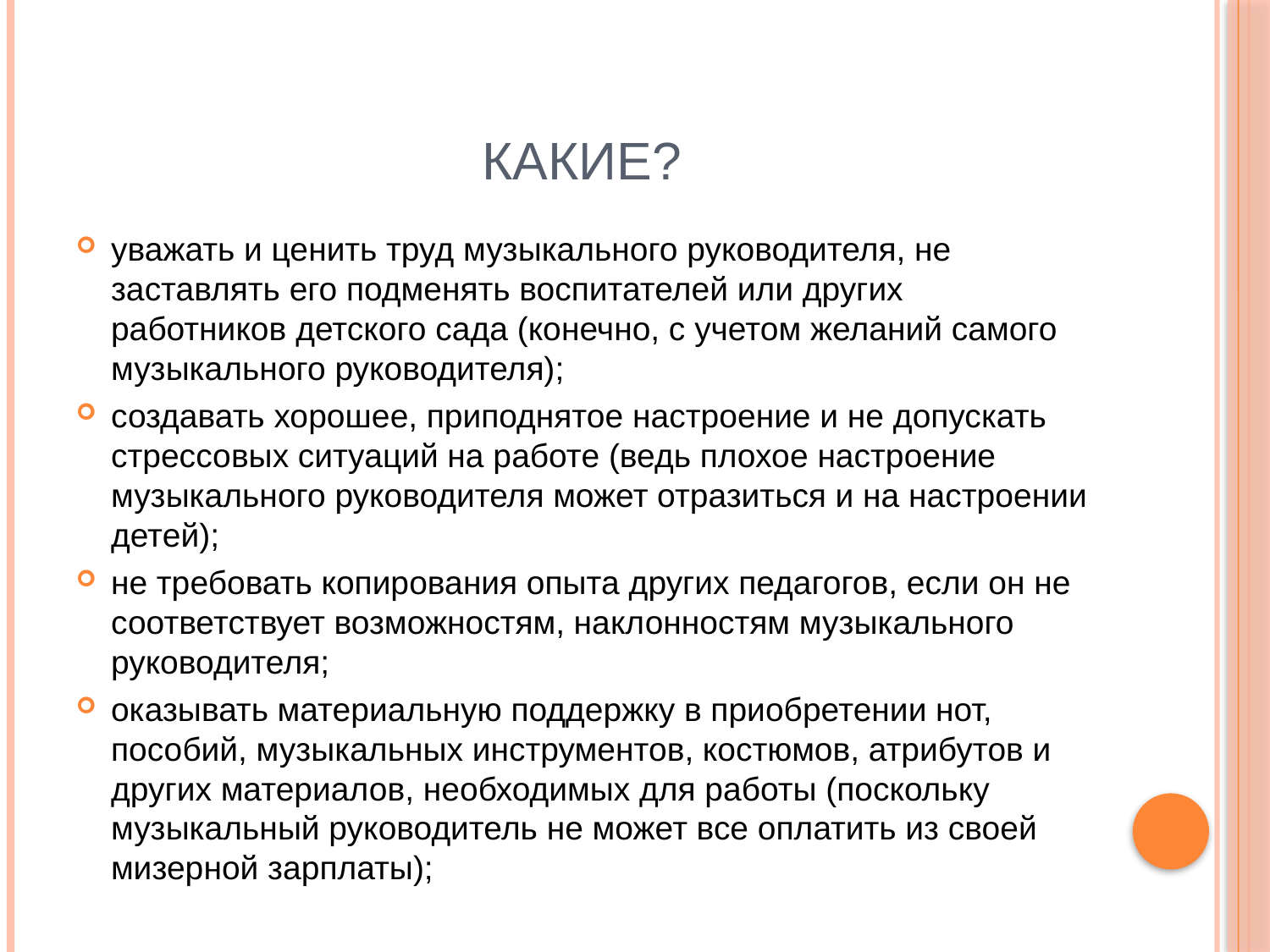

# Какие?
уважать и ценить труд музыкального руководителя, не заставлять его подменять воспитателей или других работников детского сада (конечно, с учетом желаний самого музыкального руководителя);
создавать хорошее, приподнятое настроение и не допускать стрессовых ситуаций на работе (ведь плохое настроение музыкального руководителя может отразиться и на настроении детей);
не требовать копирования опыта других педагогов, если он не соответствует возможностям, наклонностям музыкального руководителя;
оказывать материальную поддержку в приобретении нот, пособий, музыкальных инструментов, костюмов, атрибутов и других материалов, необходимых для работы (поскольку музыкальный руководитель не может все оплатить из своей мизерной зарплаты);